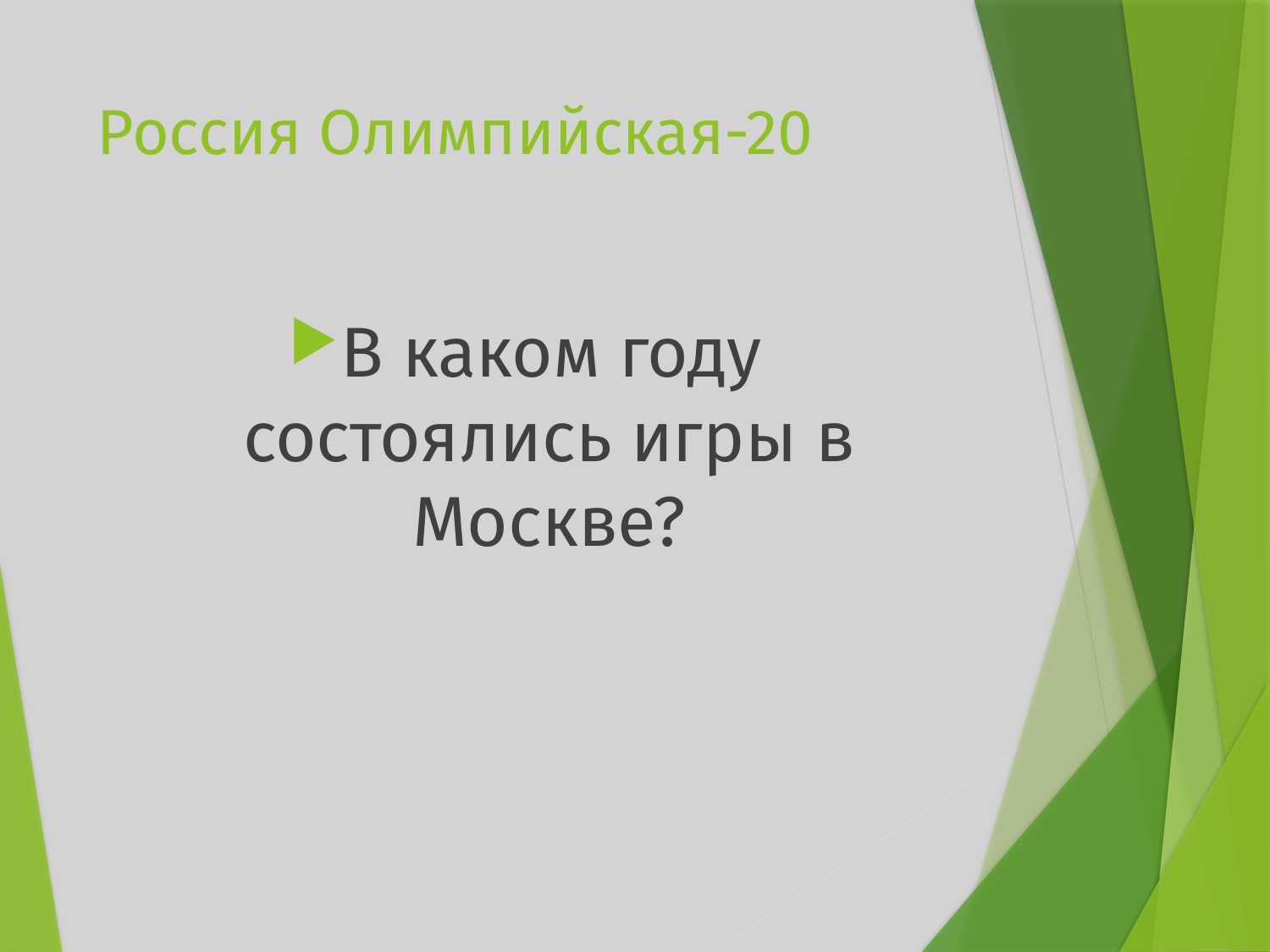

# Россия Олимпийская-20
В каком году состоялись игры в Москве?